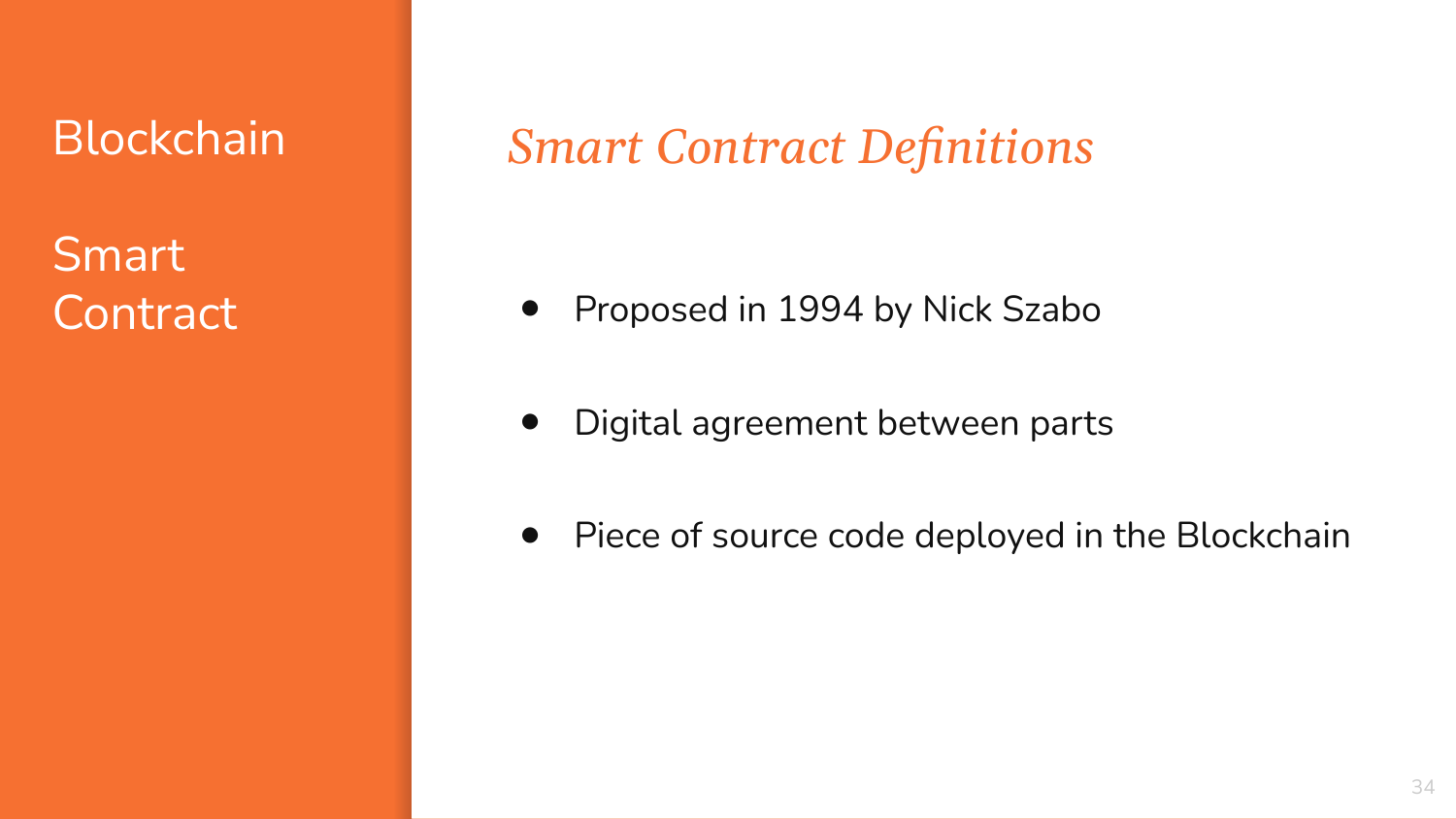

# Blockchain

Smart Contract
Smart Contract Definitions
Proposed in 1994 by Nick Szabo

Digital agreement between parts

Piece of source code deployed in the Blockchain

34